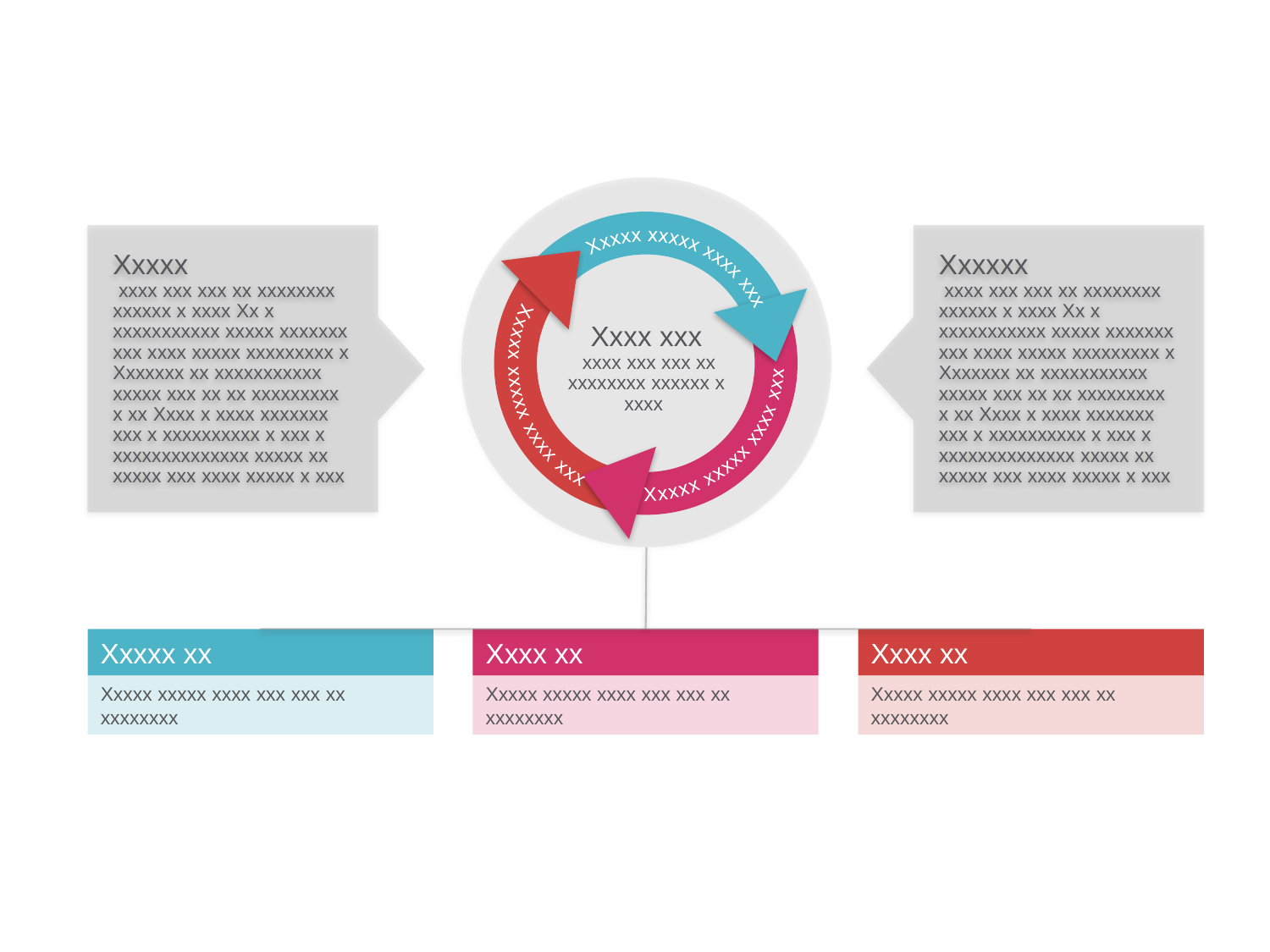

Xxxxx xxxxx xxxx xxx
Xxxxx xxxxx xxxx xxx

Xxxxx xxxxx xxxx xxx

Xxxxx
 xxxx xxx xxx xx xxxxxxxx xxxxxx x xxxx Xx x xxxxxxxxxxx xxxxx xxxxxxx xxx xxxx xxxxx xxxxxxxxx x Xxxxxxx xx xxxxxxxxxxx xxxxx xxx xx xx xxxxxxxxx x xx Xxxx x xxxx xxxxxxx xxx x xxxxxxxxxx x xxx x xxxxxxxxxxxxxx xxxxx xx xxxxx xxx xxxx xxxxx x xxx
Xxxxxx
 xxxx xxx xxx xx xxxxxxxx xxxxxx x xxxx Xx x xxxxxxxxxxx xxxxx xxxxxxx xxx xxxx xxxxx xxxxxxxxx x Xxxxxxx xx xxxxxxxxxxx xxxxx xxx xx xx xxxxxxxxx x xx Xxxx x xxxx xxxxxxx xxx x xxxxxxxxxx x xxx x xxxxxxxxxxxxxx xxxxx xx xxxxx xxx xxxx xxxxx x xxx
Xxxx xxx
 xxxx xxx xxx xx xxxxxxxx xxxxxx x xxxx
Xxxx xx
Xxxxx xx
Xxxx xx
Xxxxx xxxxx xxxx xxx xxx xx xxxxxxxx
Xxxxx xxxxx xxxx xxx xxx xx xxxxxxxx
Xxxxx xxxxx xxxx xxx xxx xx xxxxxxxx